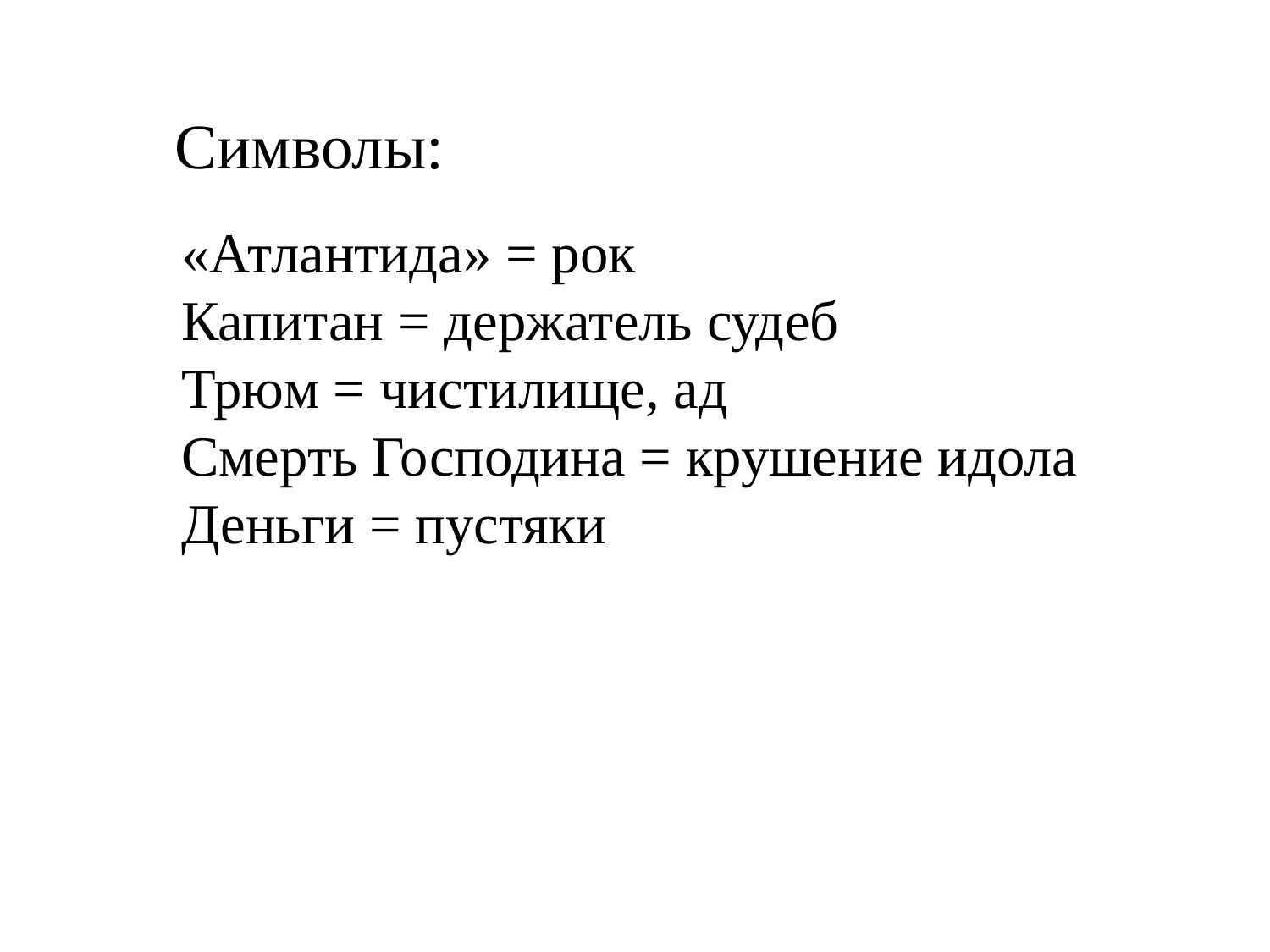

Символы:
«Атлантида» = рок
Капитан = держатель судеб
Трюм = чистилище, ад
Смерть Господина = крушение идола
Деньги = пустяки